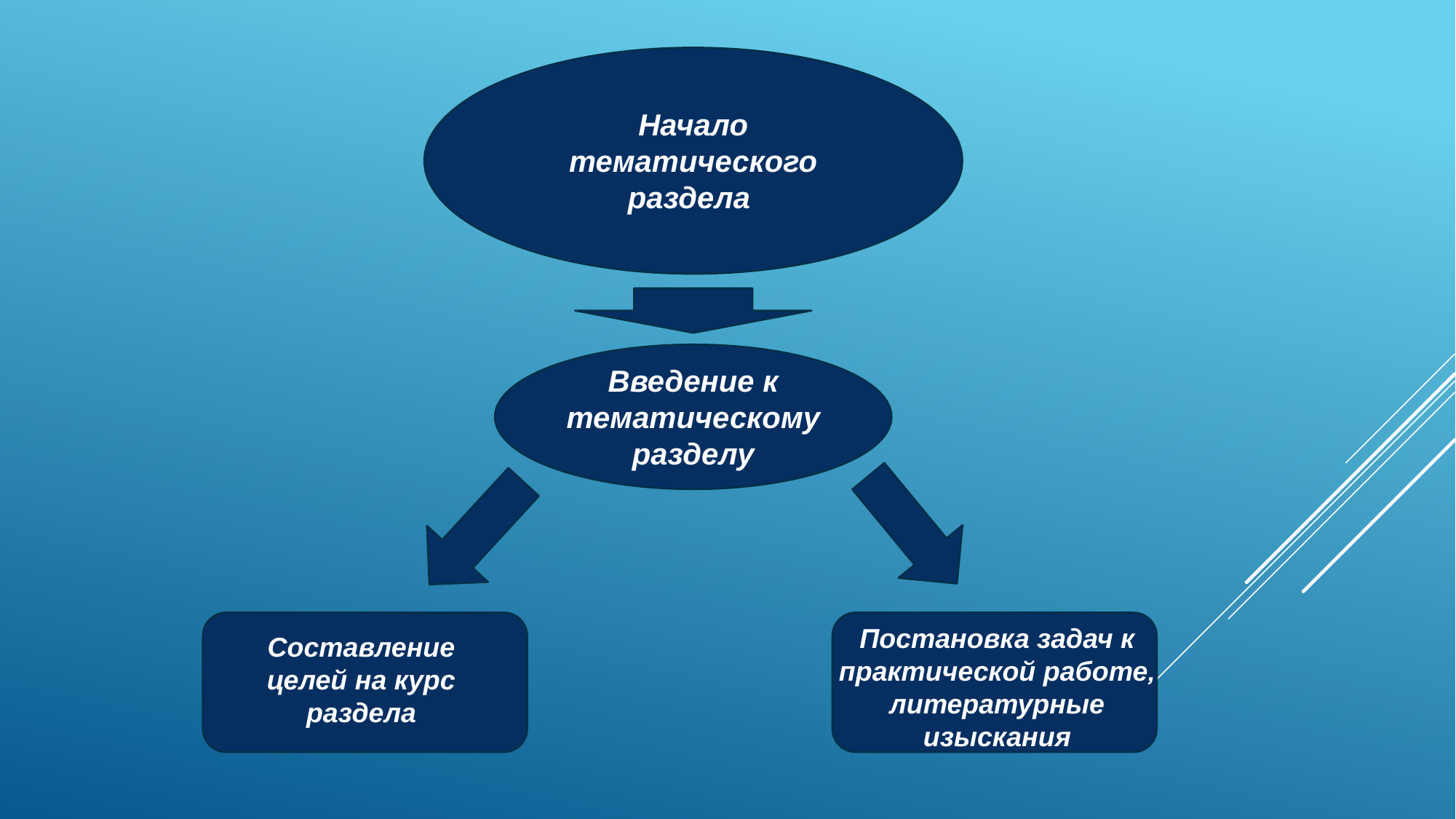

Начало тематического раздела

Введение к тематическому разделу

Постановка задач к практической работе, литературные изыскания
Составление целей на курс раздела